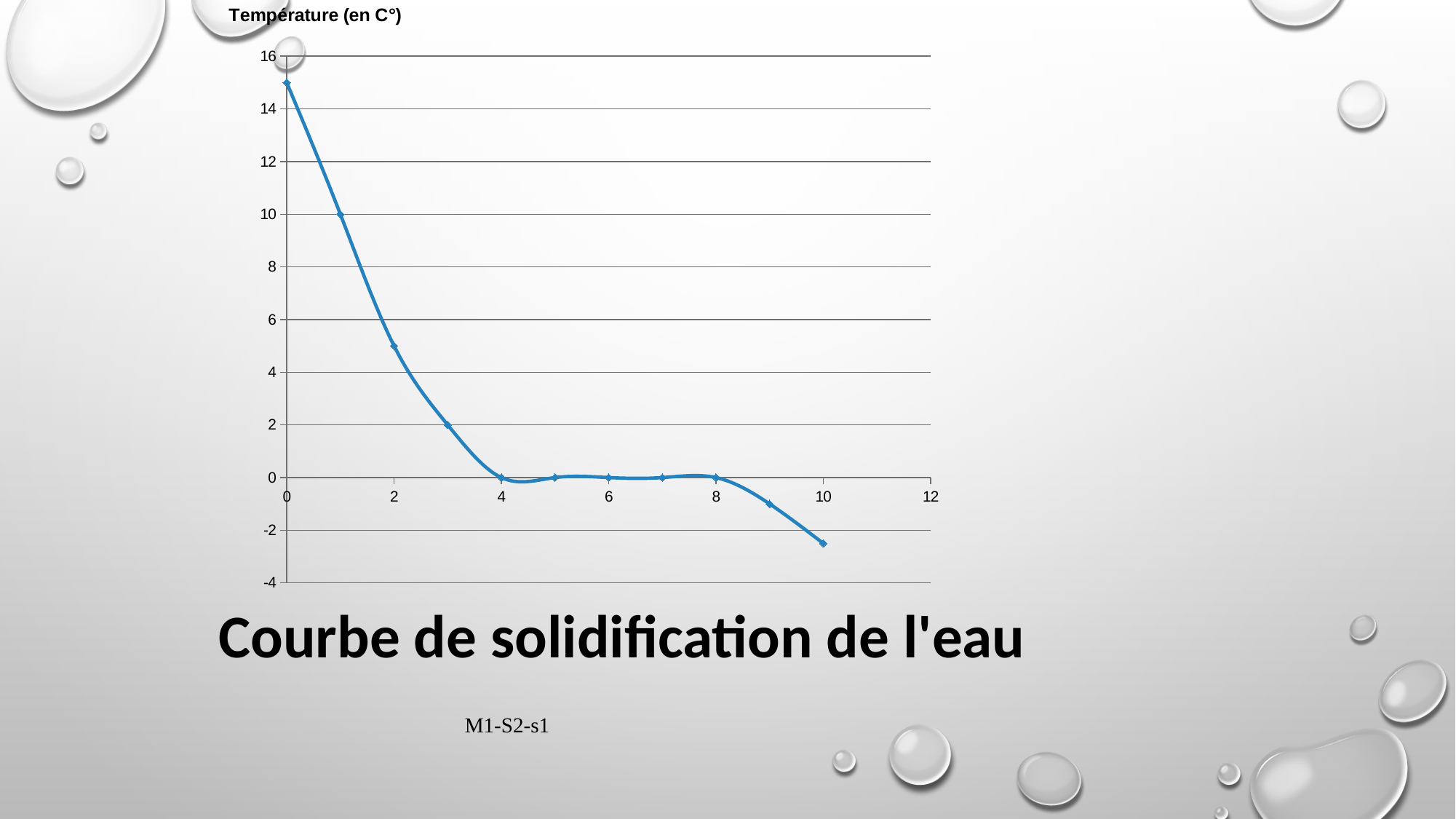

### Chart: Température (en C°)

| Category | Température (en C°) |
|---|---|
Courbe de solidification de l'eau
M1-S2-s1